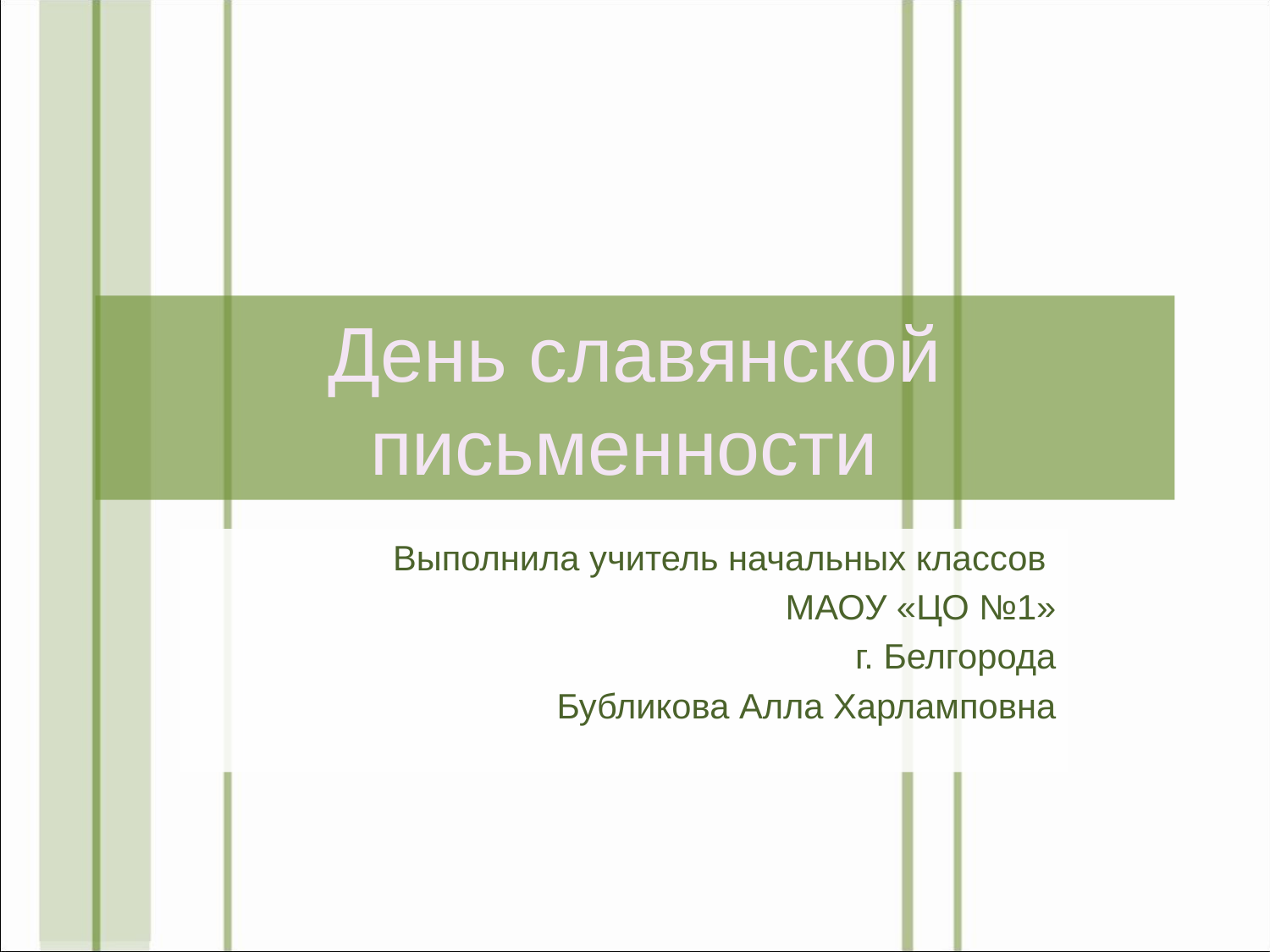

# День славянской письменности
Выполнила учитель начальных классов
МАОУ «ЦО №1»
г. Белгорода
Бубликова Алла Харламповна